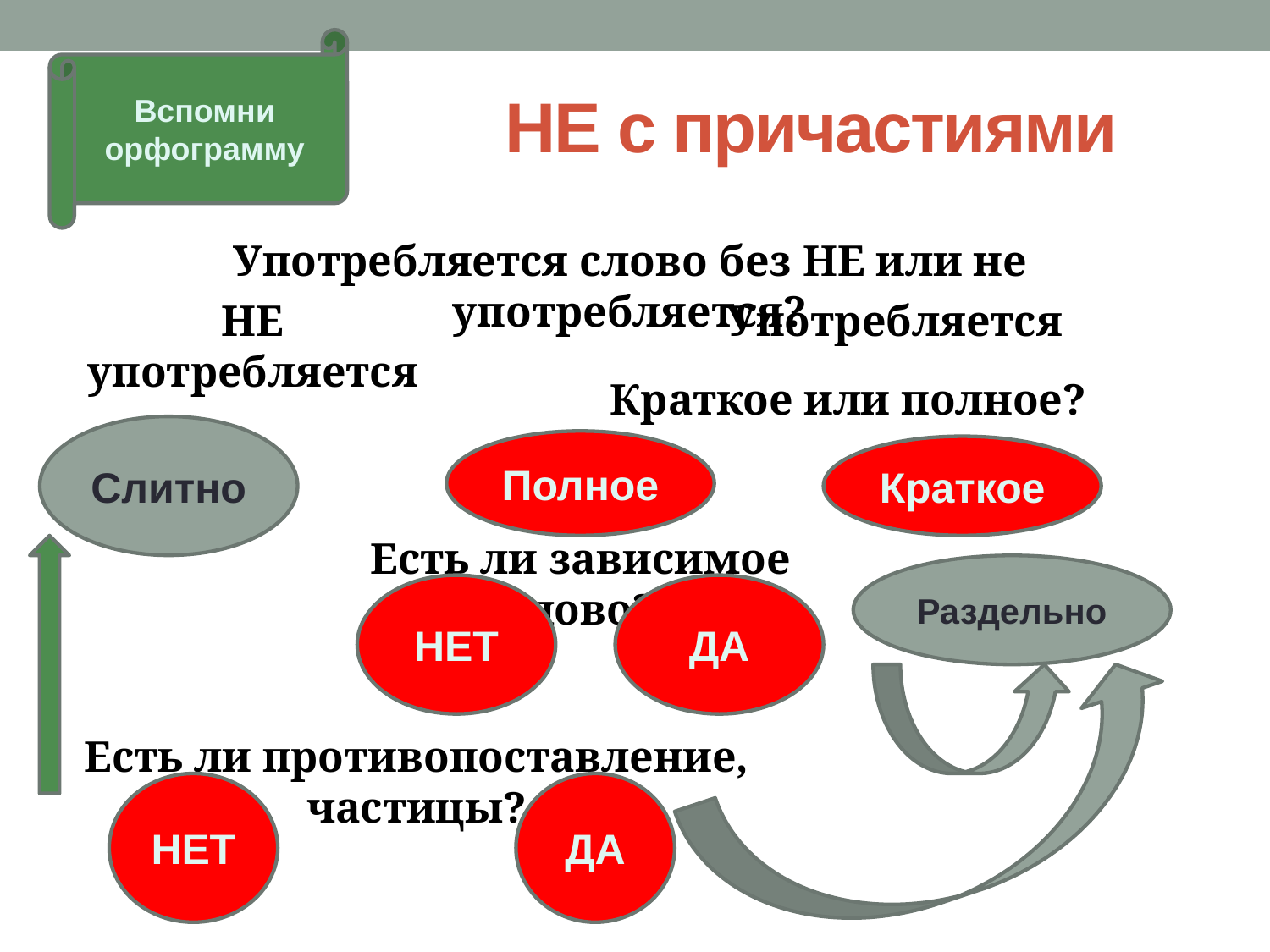

Вспомни
орфограмму
# НЕ с причастиями

Употребляется слово без НЕ или не употребляется?
НЕ употребляется
Употребляется
Краткое или полное?
Слитно
Полное
Краткое
Есть ли зависимое слово?

Раздельно
НЕТ
ДА

Есть ли противопоставление, частицы?

НЕТ
ДА